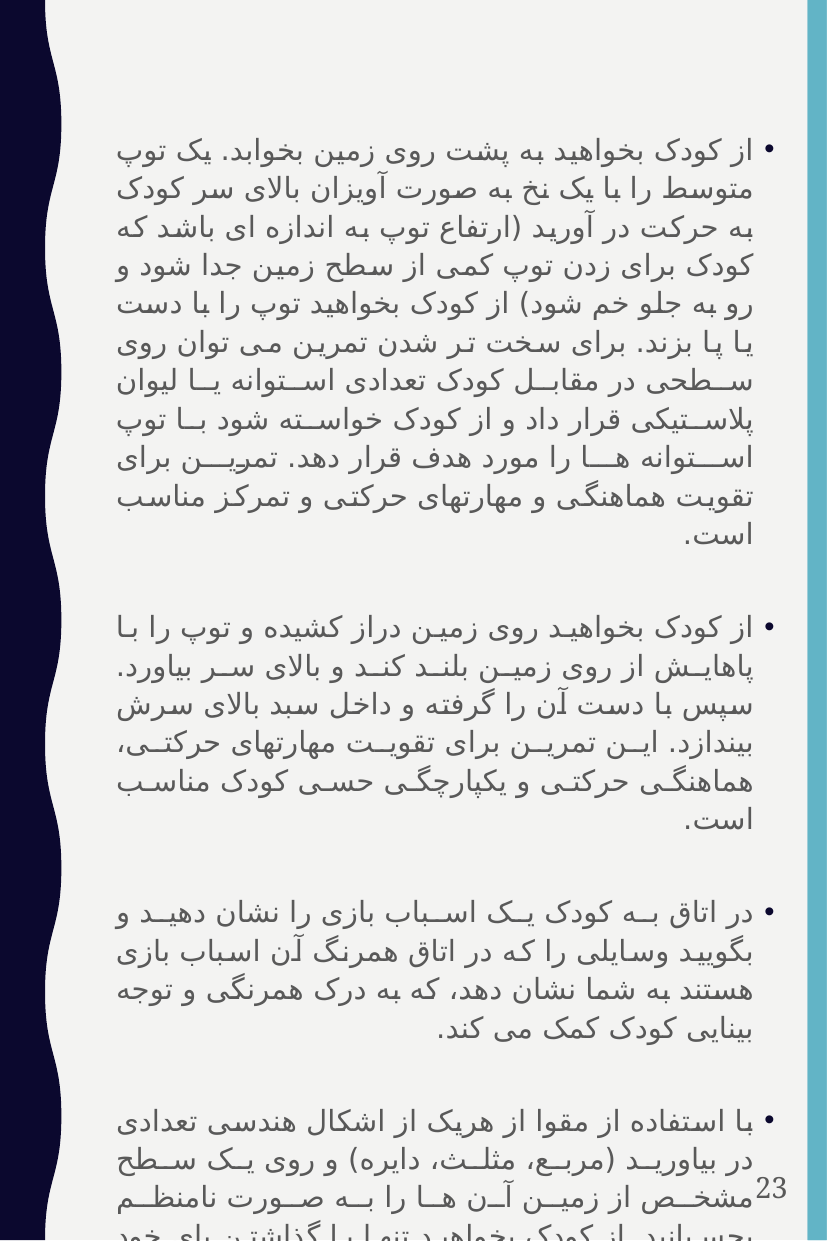

از کودک بخواهید به پشت روی زمین بخوابد. یک توپ متوسط را با یک نخ به صورت آویزان بالای سر کودک به حرکت در آورید (ارتفاع توپ به اندازه ای باشد که کودک برای زدن توپ کمی از سطح زمین جدا شود و رو به جلو خم شود) از کودک بخواهید توپ را با دست یا پا بزند. برای سخت تر شدن تمرین می توان روی سطحی در مقابل کودک تعدادی استوانه یا لیوان پلاستیکی قرار داد و از کودک خواسته شود با توپ استوانه ها را مورد هدف قرار دهد. تمرین برای تقویت هماهنگی و مهارتهای حرکتی و تمرکز مناسب است.

از کودک بخواهید روی زمین دراز کشیده و توپ را با پاهایش از روی زمین بلند کند و بالای سر بیاورد. سپس با دست آن را گرفته و داخل سبد بالای سرش بیندازد. این تمرین برای تقویت مهارتهای حرکتی، هماهنگی حرکتی و یکپارچگی حسی کودک مناسب است.

در اتاق به کودک یک اسباب بازی را نشان دهید و بگویید وسایلی را که در اتاق همرنگ آن اسباب بازی هستند به شما نشان دهد، که به درک همرنگی و توجه بینایی کودک کمک می کند.

با استفاده از مقوا از هریک از اشکال هندسی تعدادی در بیاورید (مربع، مثلث، دایره) و روی یک سطح مشخص از زمین آن ها را به صورت نامنظم بچسبانید. از کودک بخواهید تنها با گذاشتن پای خود روی یک نوع شکل هندسی از یک طرف به طرف مقابل برود. مثلا فقط میتونی پاهاتو روی مربع ها بذاری و به اون طرف بری. این بازی به ادراک بینایی فضایی و توجه دیداری کمک می کند.

23